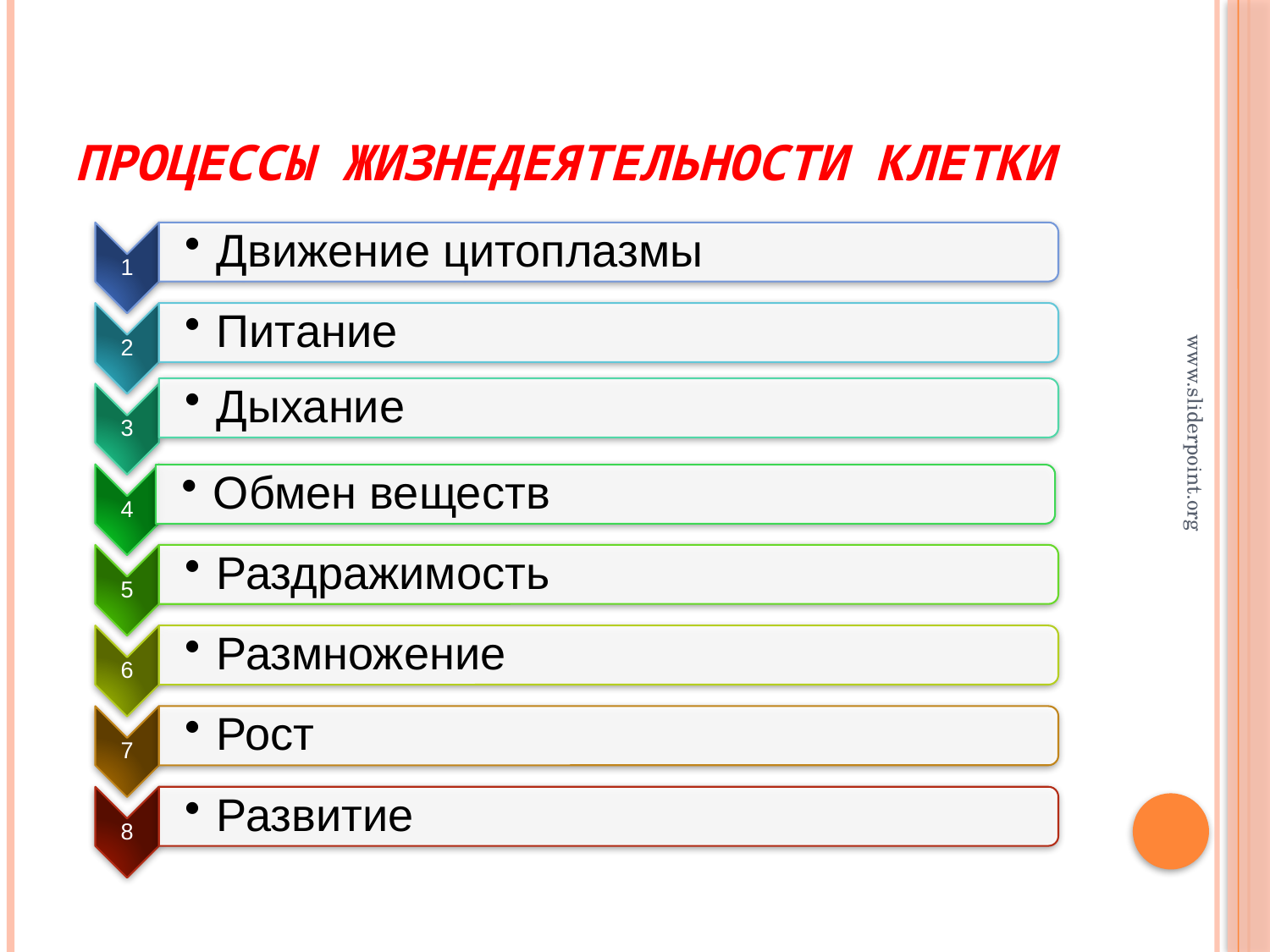

# Процессы жизнедеятельности клетки
1
Движение цитоплазмы
2
Питание
3
Дыхание
4
Обмен веществ
5
Раздражимость
6
Размножение
7
Рост
8
Развитие
www.sliderpoint.org